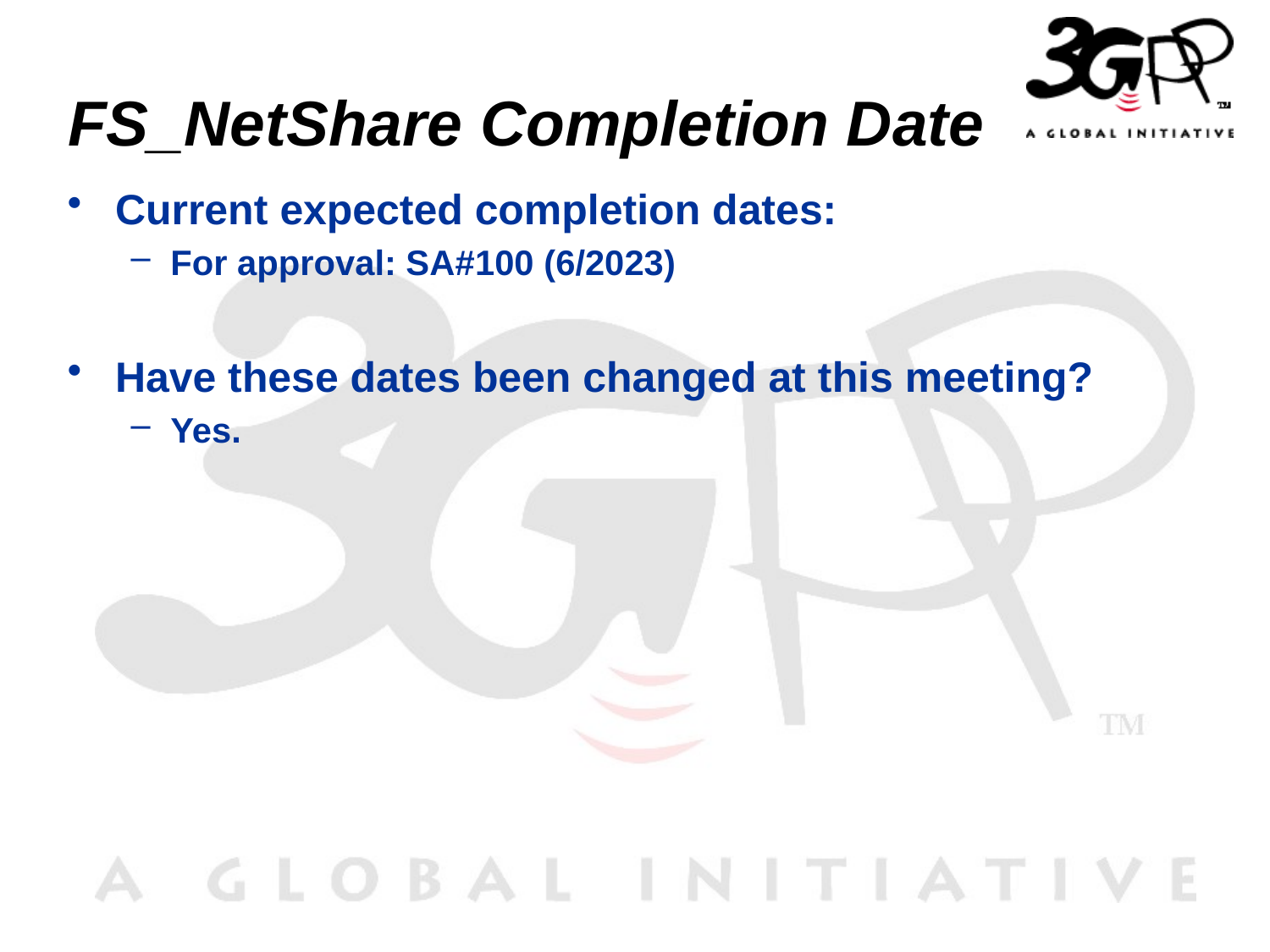

# FS_NetShare Completion Date
Current expected completion dates:
For approval: SA#100 (6/2023)

Have these dates been changed at this meeting?
Yes.

5